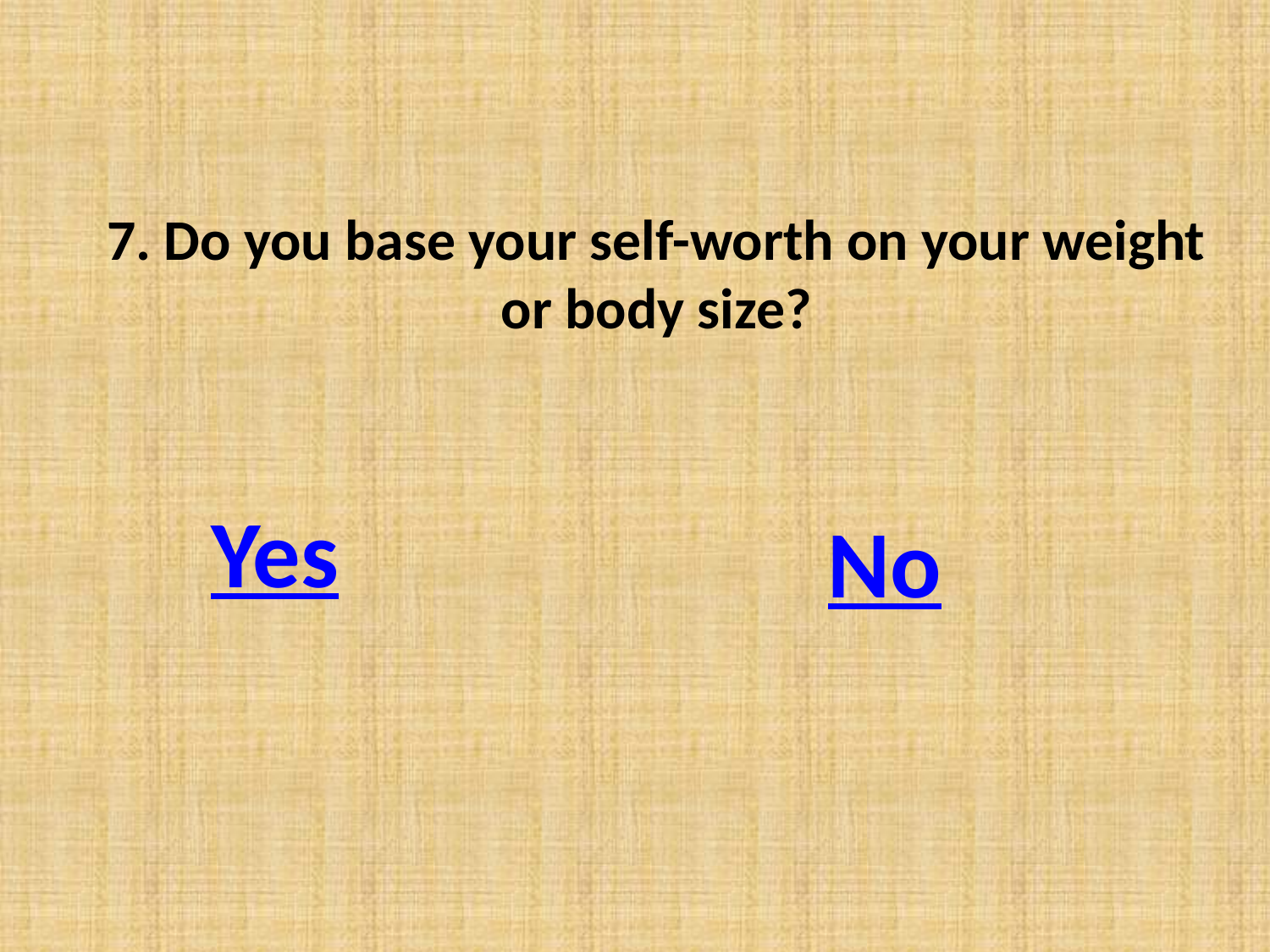

# 7. Do you base your self-worth on your weight or body size?
Yes
No